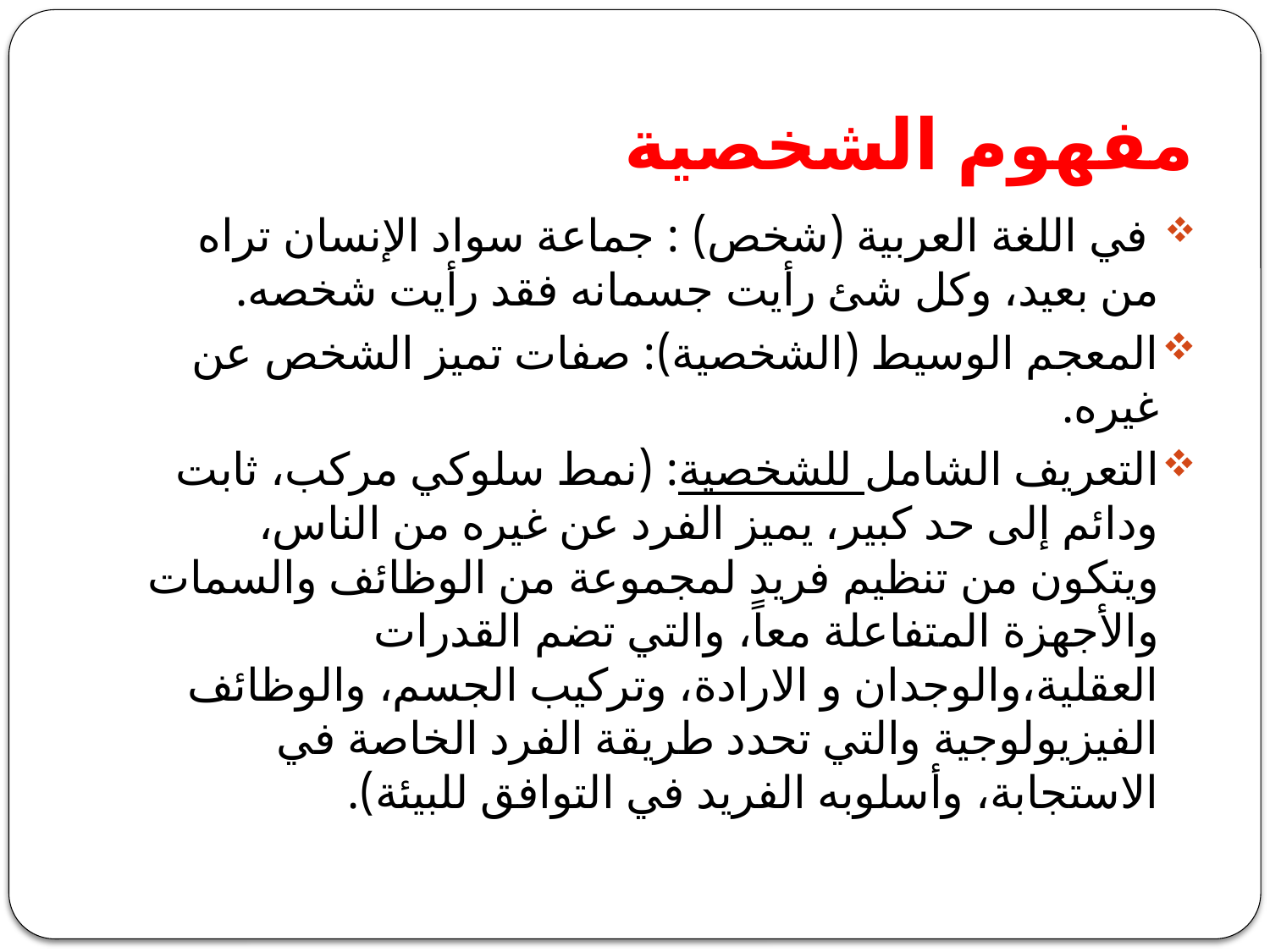

# مفهوم الشخصية
 في اللغة العربية (شخص) : جماعة سواد الإنسان تراه من بعيد، وكل شئ رأيت جسمانه فقد رأيت شخصه.
المعجم الوسيط (الشخصية): صفات تميز الشخص عن غيره.
التعريف الشامل للشخصية: (نمط سلوكي مركب، ثابت ودائم إلى حد كبير، يميز الفرد عن غيره من الناس، ويتكون من تنظيم فريد لمجموعة من الوظائف والسمات والأجهزة المتفاعلة معاً، والتي تضم القدرات العقلية،والوجدان و الارادة، وتركيب الجسم، والوظائف الفيزيولوجية والتي تحدد طريقة الفرد الخاصة في الاستجابة، وأسلوبه الفريد في التوافق للبيئة).